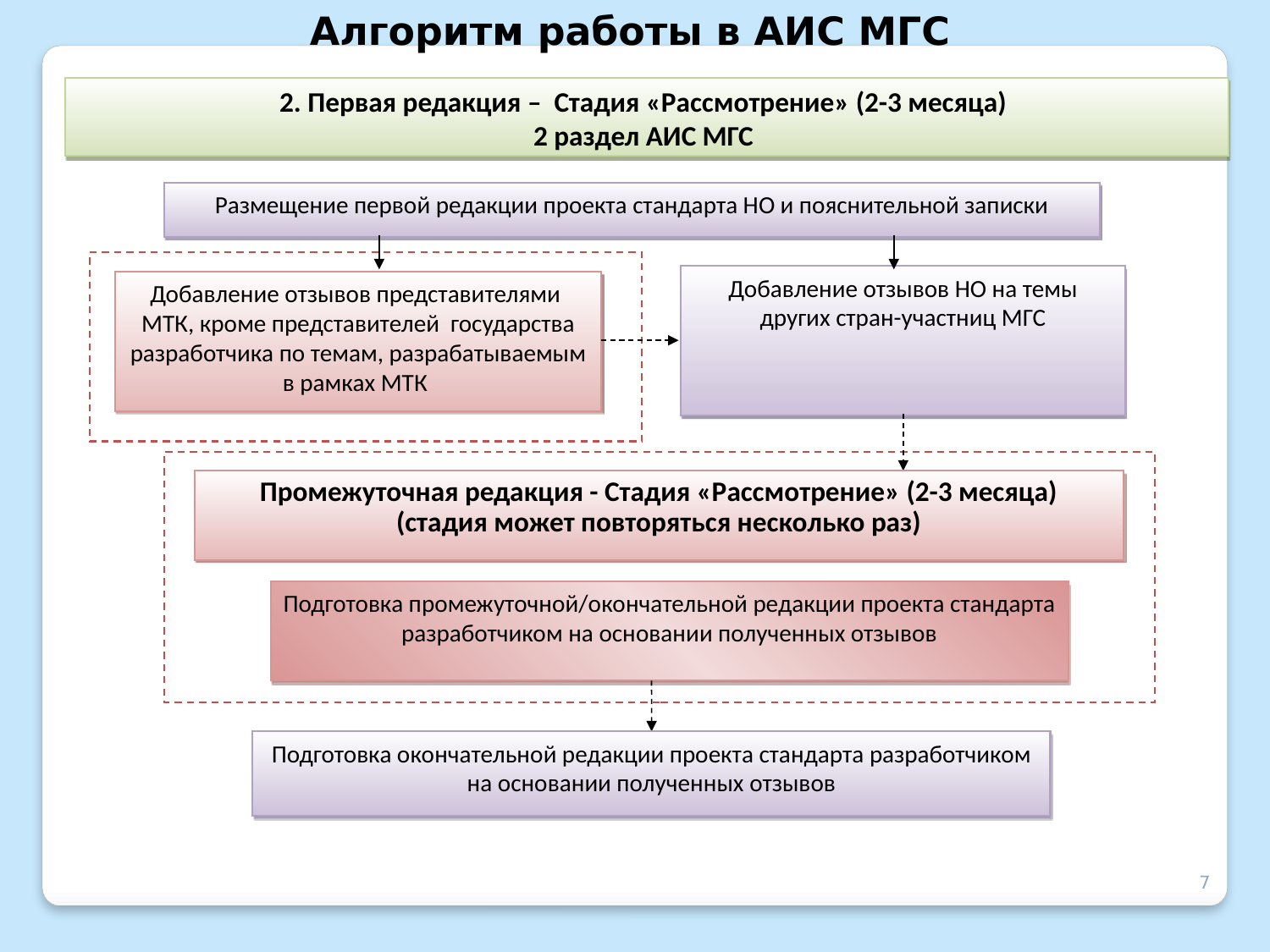

Алгоритм работы в АИС МГС
2. Первая редакция –  Стадия «Рассмотрение» (2-3 месяца)
2 раздел АИС МГС
Размещение первой редакции проекта стандарта НО и пояснительной записки

Добавление отзывов НО на темы других стран-участниц МГС
Добавление отзывов представителями  МТК, кроме представителей  государства разработчика по темам, разрабатываемым в рамках МТК

Промежуточная редакция - Стадия «Рассмотрение» (2-3 месяца)
(стадия может повторяться несколько раз)

Подготовка промежуточной/окончательной редакции проекта стандарта разработчиком на основании полученных отзывов
Подготовка окончательной редакции проекта стандарта разработчиком на основании полученных отзывов
7